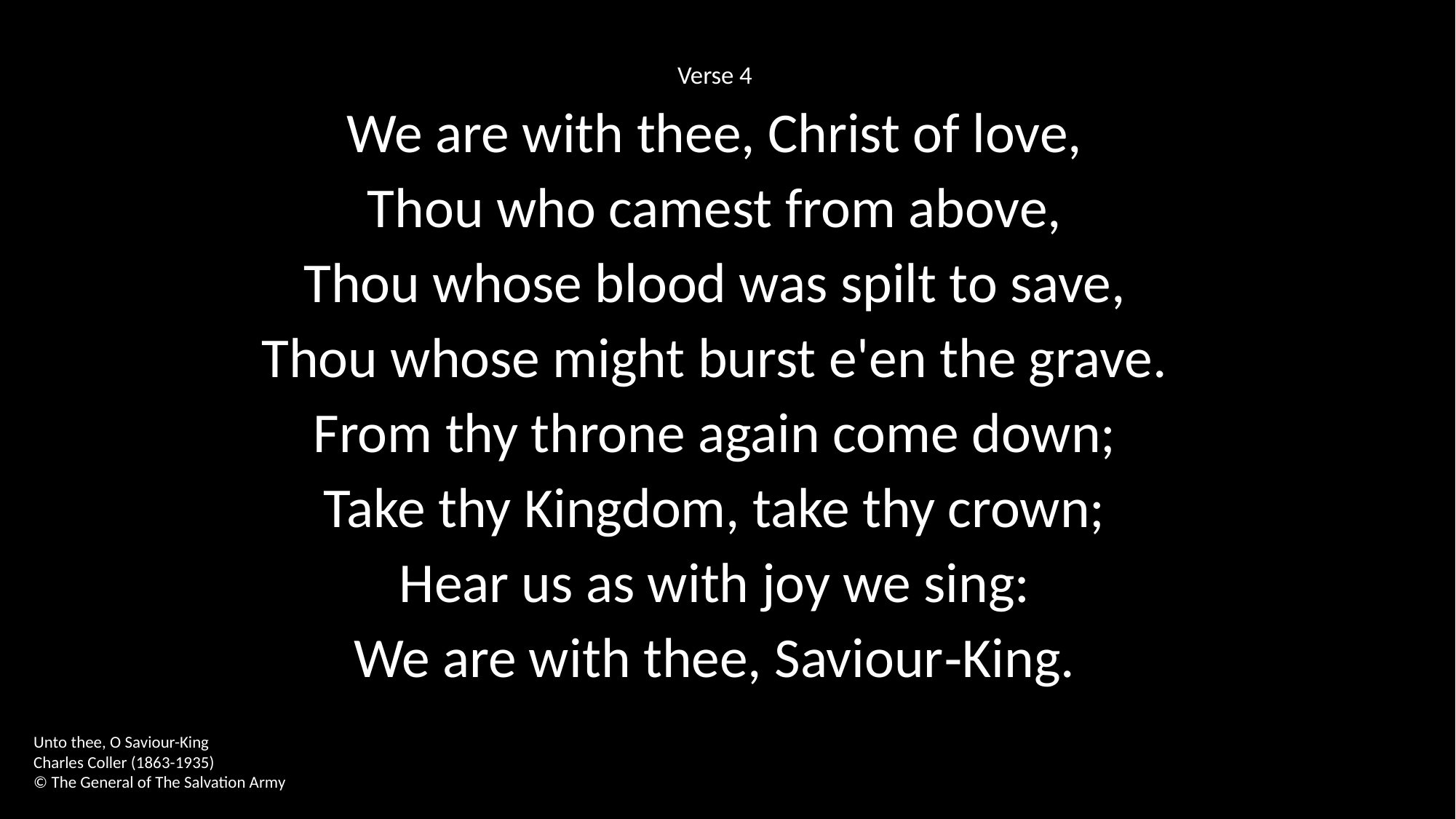

Verse 4
We are with thee, Christ of love,
Thou who camest from above,
Thou whose blood was spilt to save,
Thou whose might burst e'en the grave.
From thy throne again come down;
Take thy Kingdom, take thy crown;
Hear us as with joy we sing:
We are with thee, Saviour‑King.
Unto thee, O Saviour-King
Charles Coller (1863-1935)
© The General of The Salvation Army